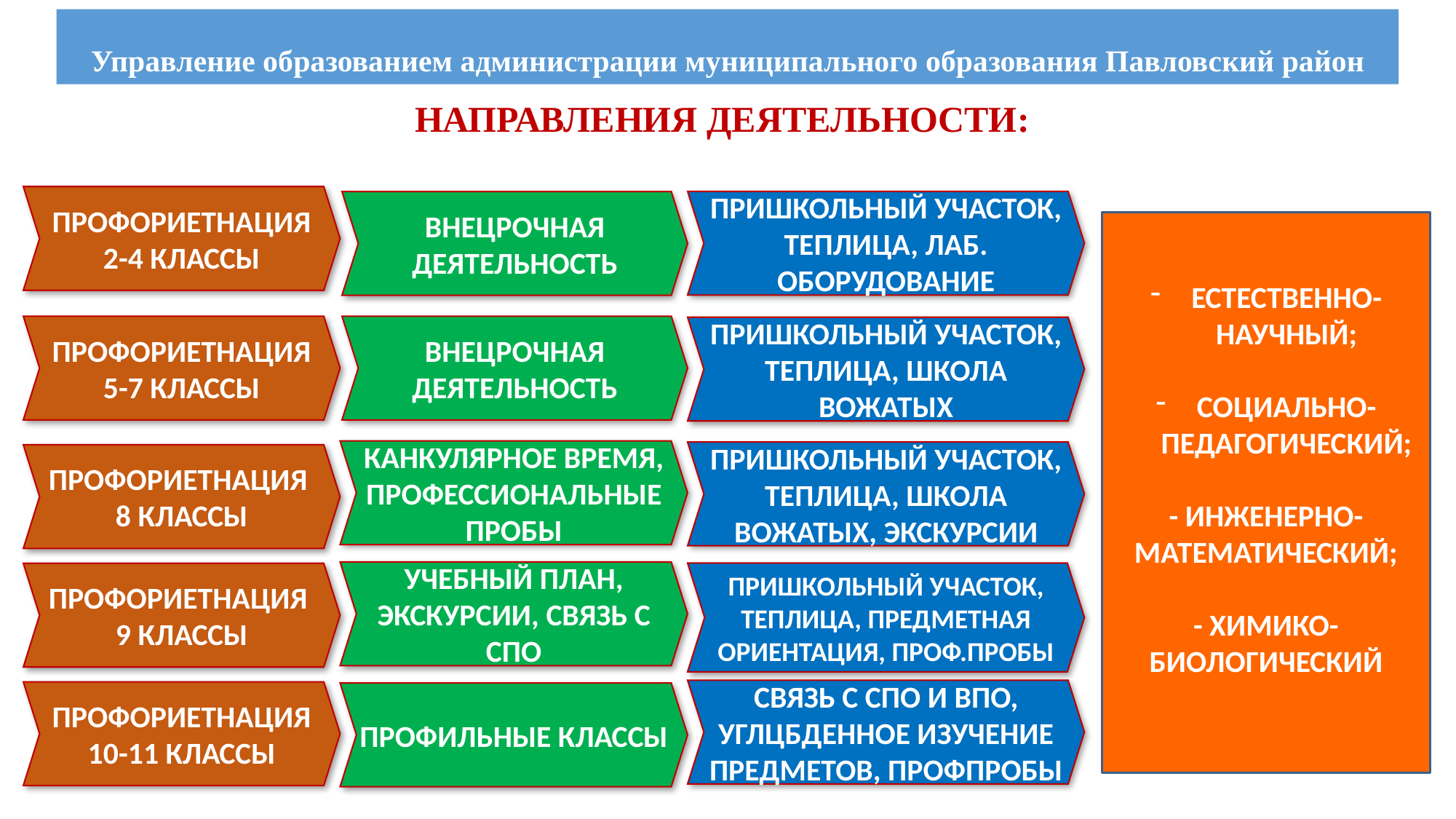

# Управление образованием администрации муниципального образования Павловский район
НАПРАВЛЕНИЯ ДЕЯТЕЛЬНОСТИ:
ПРОФОРИЕТНАЦИЯ 2-4 КЛАССЫ
ПРИШКОЛЬНЫЙ УЧАСТОК, ТЕПЛИЦА, ЛАБ. ОБОРУДОВАНИЕ
ВНЕЦРОЧНАЯ ДЕЯТЕЛЬНОСТЬ
ЕСТЕСТВЕННО-НАУЧНЫЙ;

СОЦИАЛЬНО-ПЕДАГОГИЧЕСКИЙ;

- ИНЖЕНЕРНО-МАТЕМАТИЧЕСКИЙ;

- ХИМИКО-БИОЛОГИЧЕСКИЙ

ПРОФОРИЕТНАЦИЯ 5-7 КЛАССЫ
ВНЕЦРОЧНАЯ ДЕЯТЕЛЬНОСТЬ
ПРИШКОЛЬНЫЙ УЧАСТОК, ТЕПЛИЦА, ШКОЛА ВОЖАТЫХ
КАНКУЛЯРНОЕ ВРЕМЯ, ПРОФЕССИОНАЛЬНЫЕ ПРОБЫ
ПРИШКОЛЬНЫЙ УЧАСТОК, ТЕПЛИЦА, ШКОЛА ВОЖАТЫХ, ЭКСКУРСИИ
ПРОФОРИЕТНАЦИЯ
8 КЛАССЫ
УЧЕБНЫЙ ПЛАН, ЭКСКУРСИИ, СВЯЗЬ С СПО
ПРИШКОЛЬНЫЙ УЧАСТОК, ТЕПЛИЦА, ПРЕДМЕТНАЯ ОРИЕНТАЦИЯ, ПРОФ.ПРОБЫ
ПРОФОРИЕТНАЦИЯ
9 КЛАССЫ
СВЯЗЬ С СПО И ВПО, УГЛЦБДЕННОЕ ИЗУЧЕНИЕ ПРЕДМЕТОВ, ПРОФПРОБЫ
ПРОФОРИЕТНАЦИЯ 10-11 КЛАССЫ
ПРОФИЛЬНЫЕ КЛАССЫ